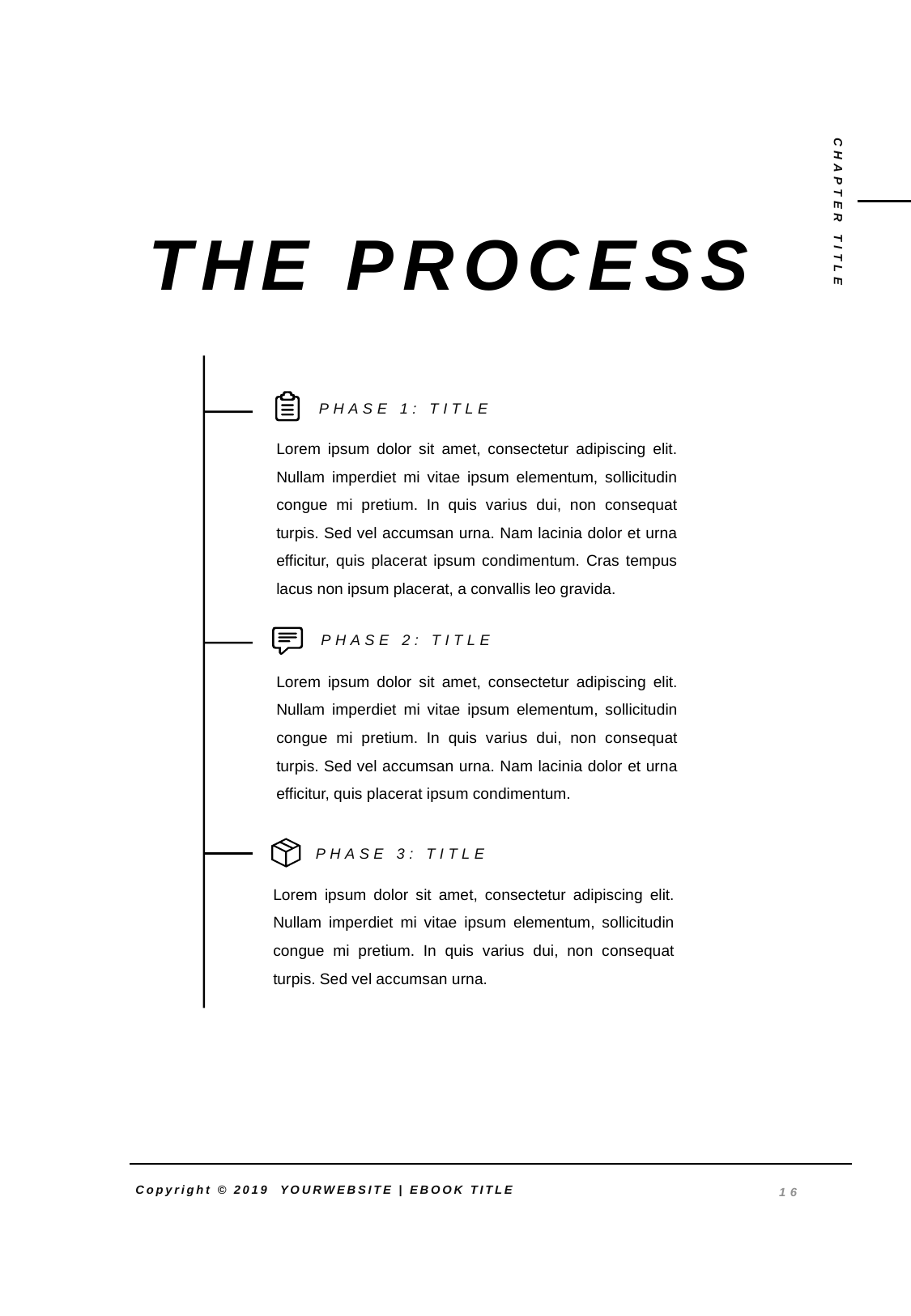

THE PROCESS

PHASE 1: TITLE

Lorem ipsum dolor sit amet, consectetur adipiscing elit. Nullam imperdiet mi vitae ipsum elementum, sollicitudin congue mi pretium. In quis varius dui, non consequat turpis. Sed vel accumsan urna. Nam lacinia dolor et urna efficitur, quis placerat ipsum condimentum. Cras tempus lacus non ipsum placerat, a convallis leo gravida.
CHAPTER TITLE
PHASE 2: TITLE

Lorem ipsum dolor sit amet, consectetur adipiscing elit. Nullam imperdiet mi vitae ipsum elementum, sollicitudin congue mi pretium. In quis varius dui, non consequat turpis. Sed vel accumsan urna. Nam lacinia dolor et urna efficitur, quis placerat ipsum condimentum.
PHASE 3: TITLE

Lorem ipsum dolor sit amet, consectetur adipiscing elit. Nullam imperdiet mi vitae ipsum elementum, sollicitudin congue mi pretium. In quis varius dui, non consequat turpis. Sed vel accumsan urna.
16
Copyright © 2019  YOURWEBSITE | EBOOK TITLE